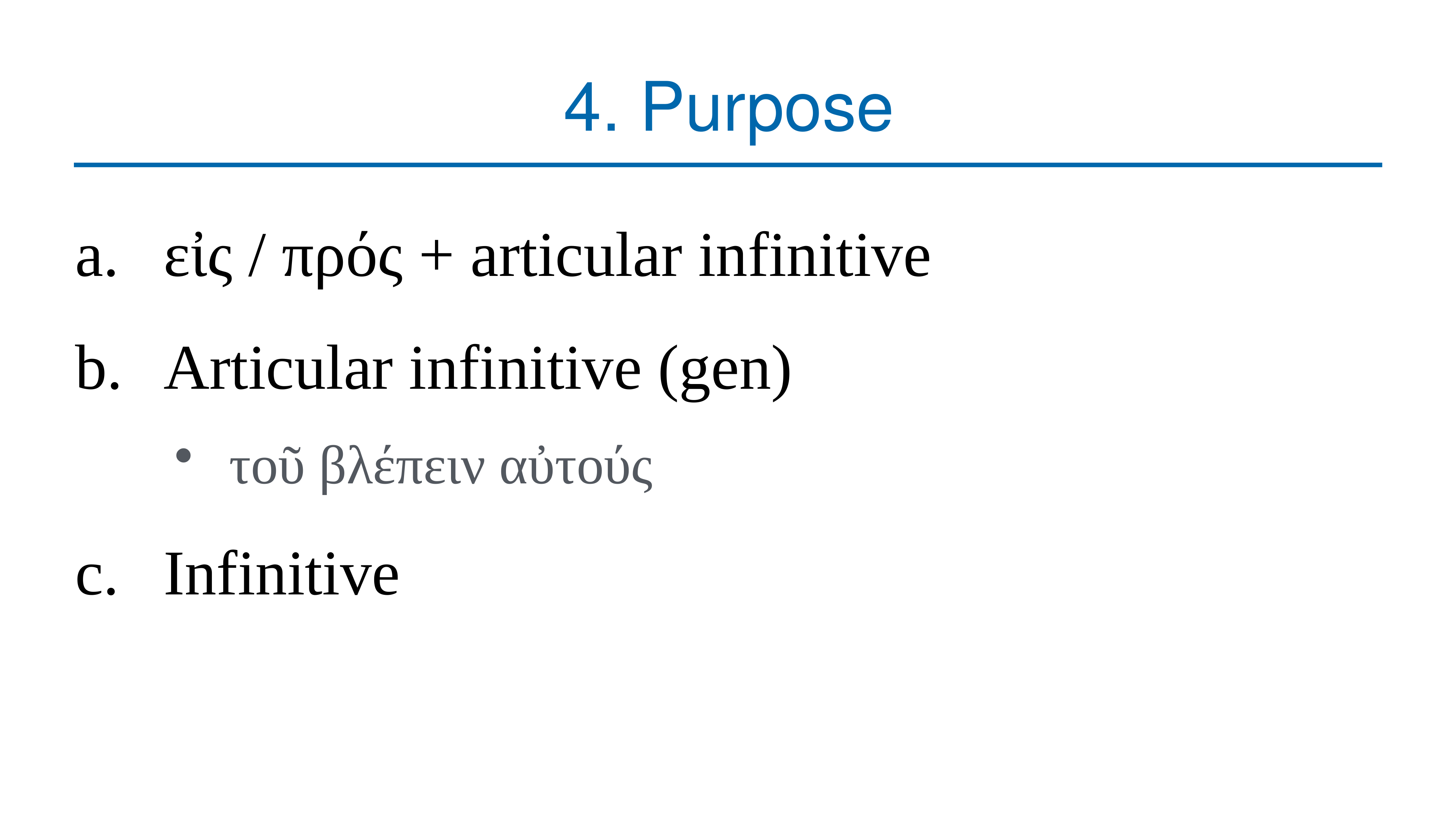

# 4. Purpose
εἰς / πρός + articular infinitive
Articular infinitive (gen)
τοῦ βλέπειν αὐτούς
Infinitive